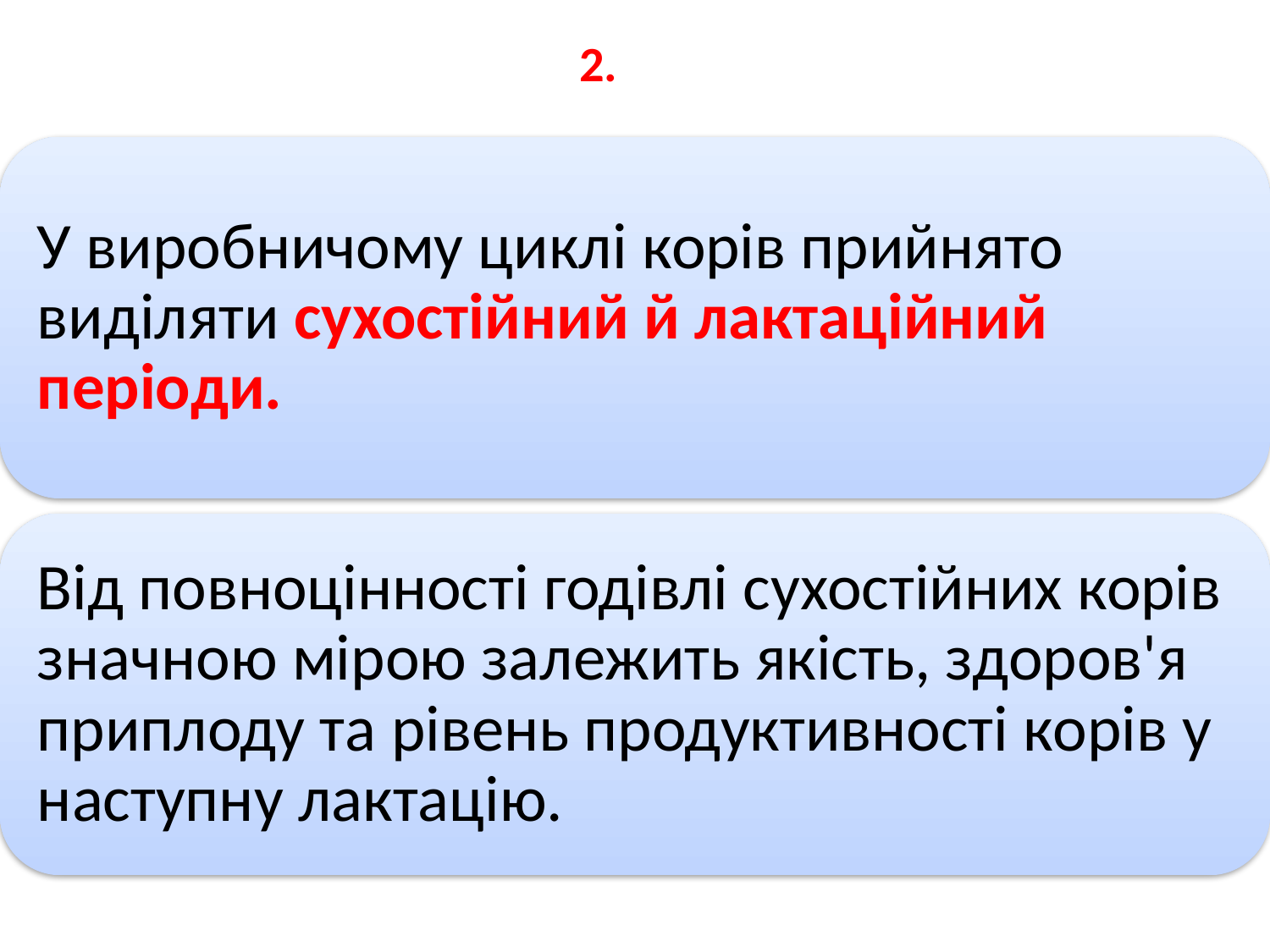

2.
У виробничому циклі корів прийнято виділяти сухостійний й лактаційний періоди.
Від повноцінності годівлі сухостійних корів значною мірою залежить якість, здоров'я приплоду та рівень продуктивності корів у наступну лактацію.